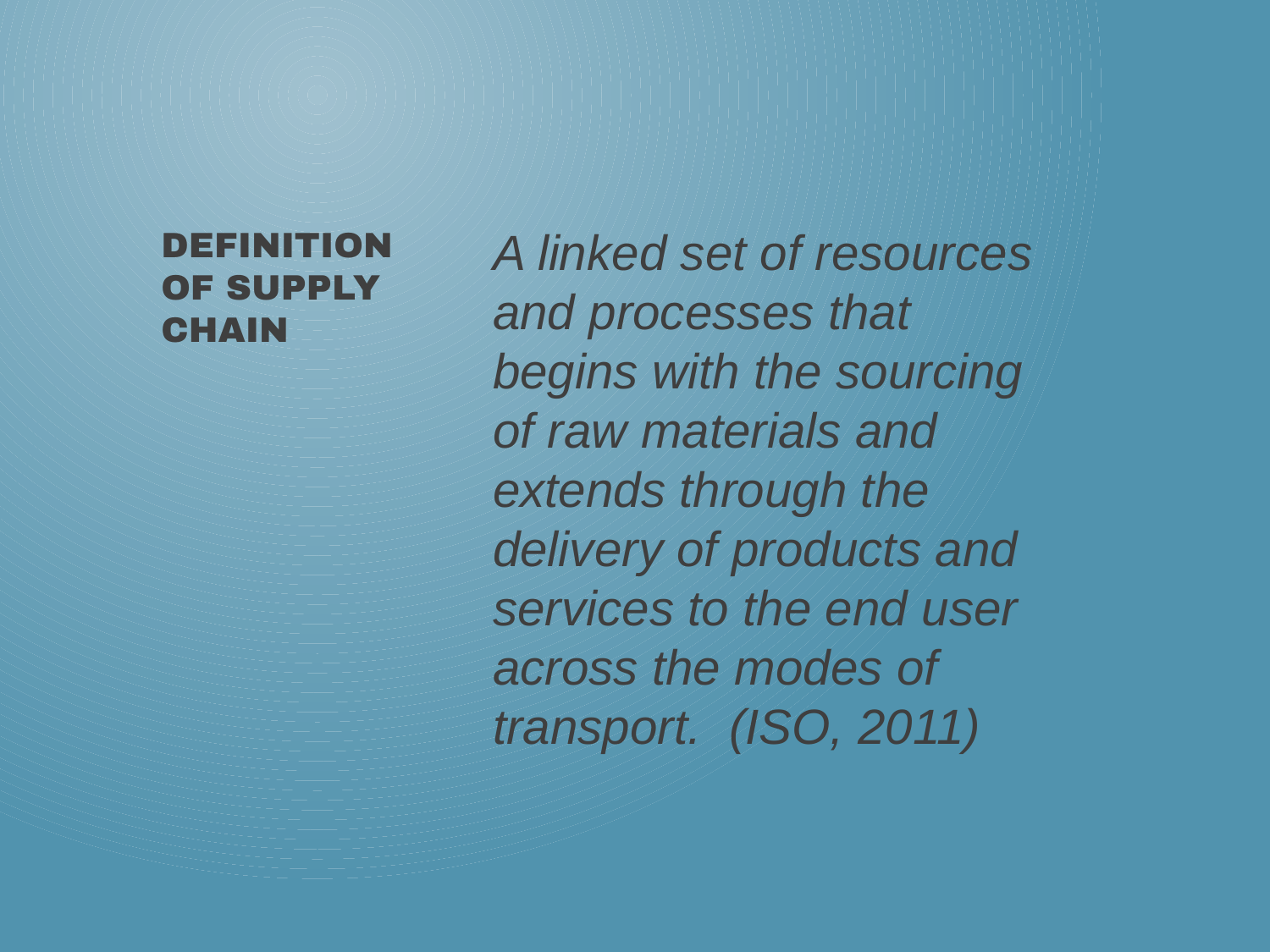

A linked set of resources and processes that begins with the sourcing of raw materials and extends through the delivery of products and services to the end user across the modes of transport.  (ISO, 2011)
# Definition of supply chain